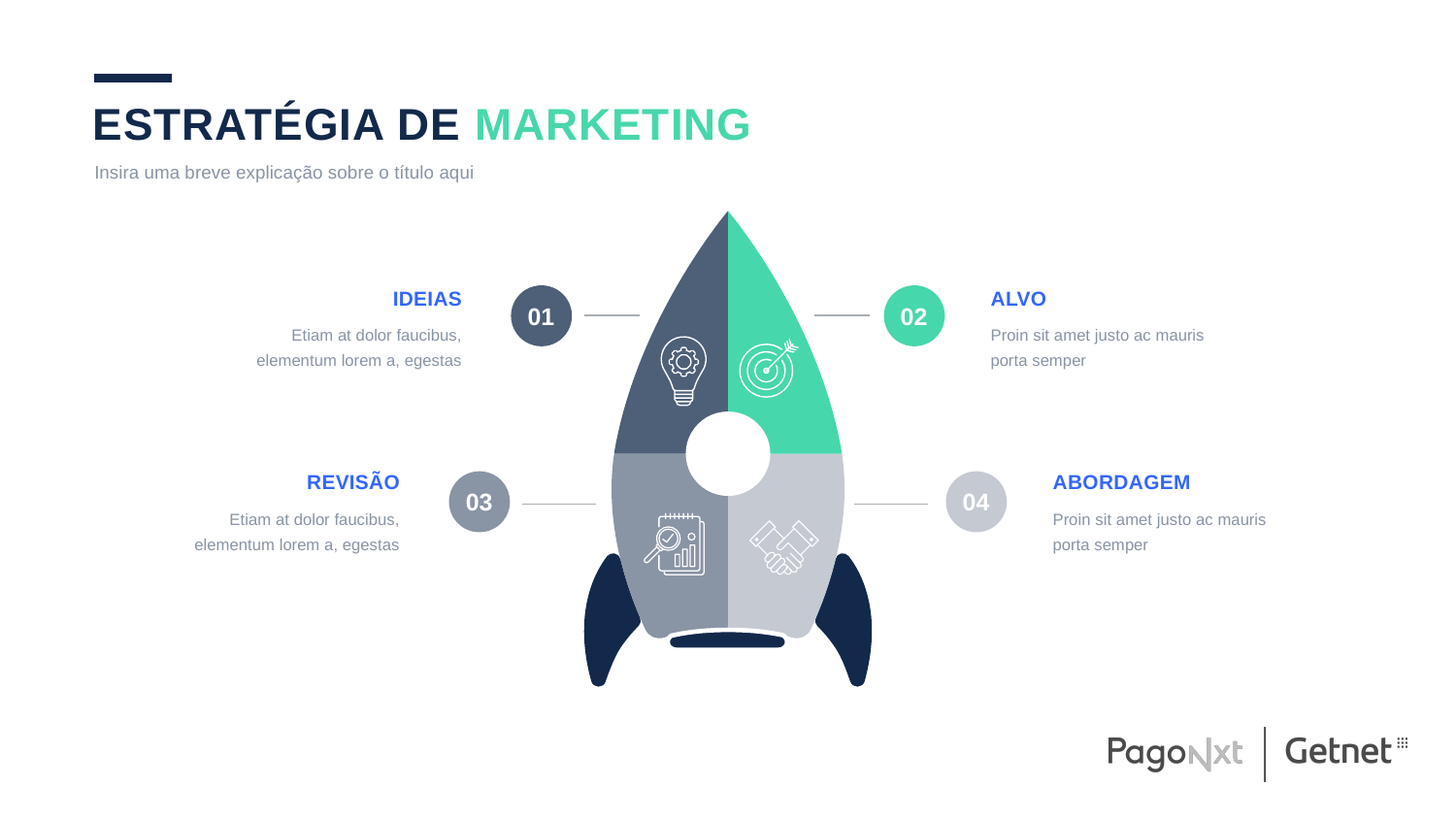

Estratégia de marketing
Insira uma breve explicação sobre o título aqui

ideias

01

02
alvo
Etiam at dolor faucibus, elementum lorem a, egestas
Proin sit amet justo ac mauris porta semper

revisão
abordagem

03

04
Etiam at dolor faucibus, elementum lorem a, egestas
Proin sit amet justo ac mauris porta semper